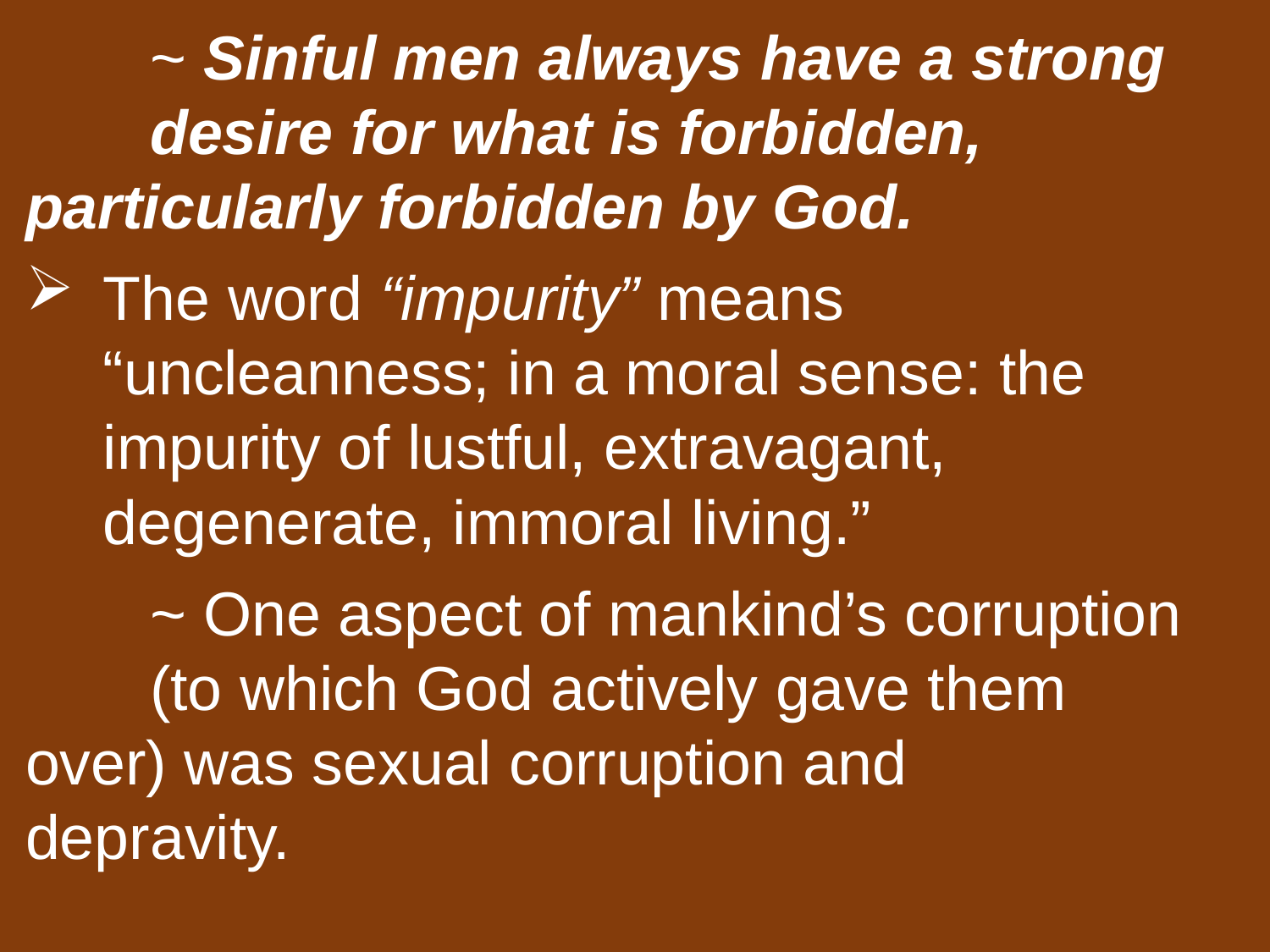

~ Sinful men always have a strong 			desire for what is forbidden, 				particularly forbidden by God.
The word “impurity” means “uncleanness; in a moral sense: the impurity of lustful, extravagant, degenerate, immoral living.”
	~ One aspect of mankind’s corruption 		(to which God actively gave them 			over) was sexual corruption and 			depravity.